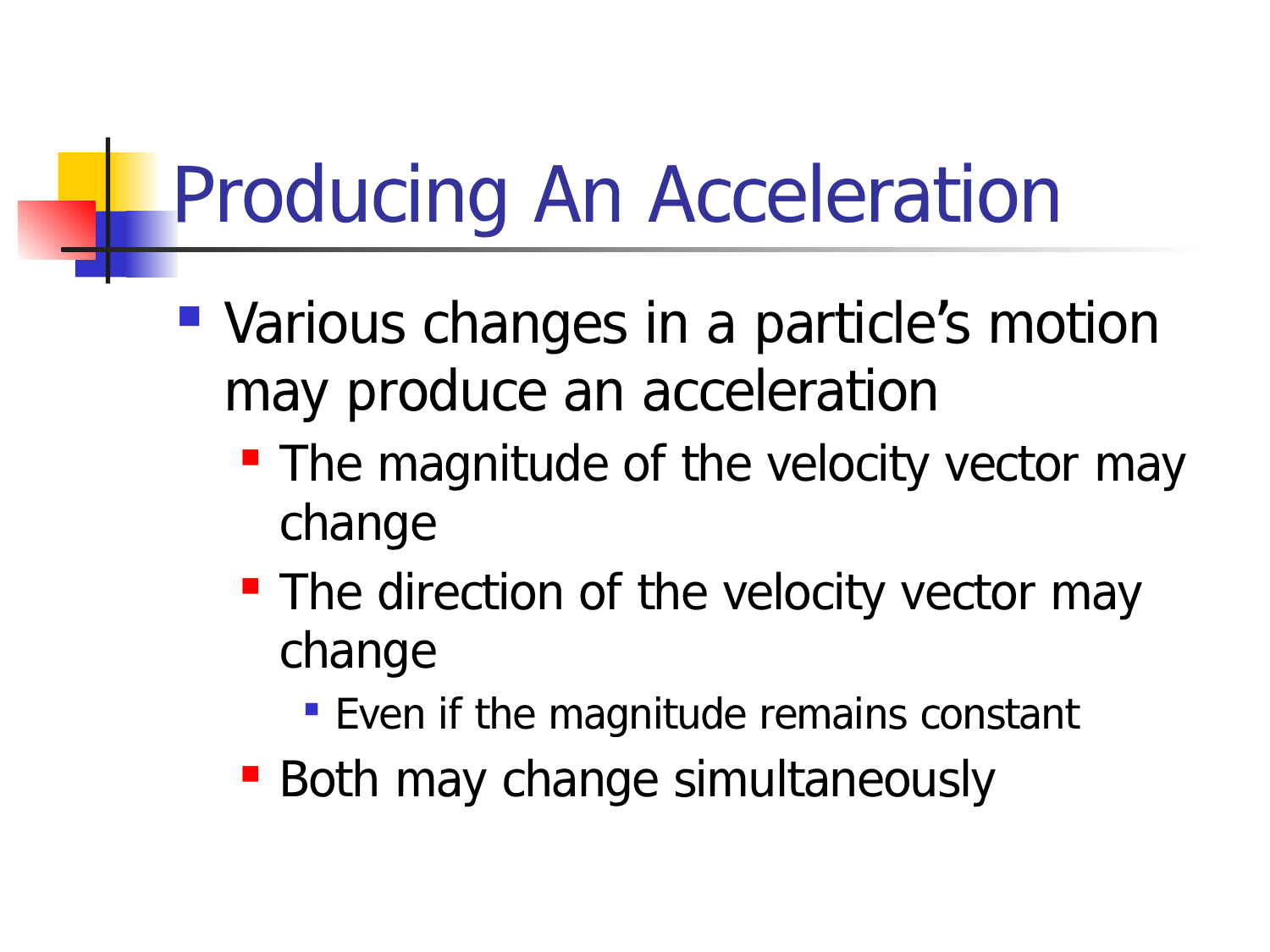

# Producing An Acceleration
Various changes in a particle’s motion may produce an acceleration
The magnitude of the velocity vector may change
The direction of the velocity vector may change
Even if the magnitude remains constant
Both may change simultaneously